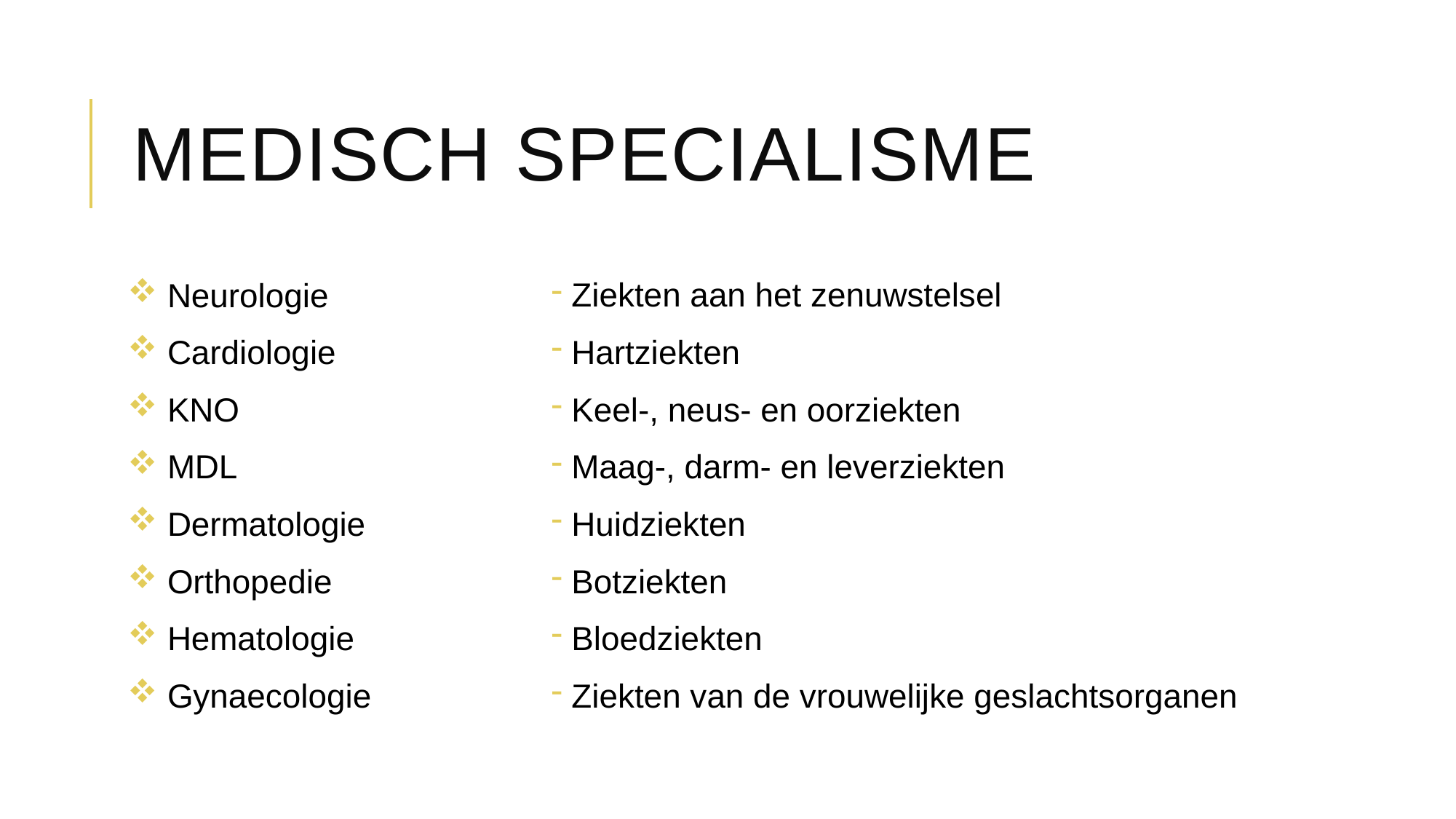

# Medisch specialisme
 Neurologie
 Cardiologie
 KNO
 MDL
 Dermatologie
 Orthopedie
 Hematologie
 Gynaecologie
 Ziekten aan het zenuwstelsel
 Hartziekten
 Keel-, neus- en oorziekten
 Maag-, darm- en leverziekten
 Huidziekten
 Botziekten
 Bloedziekten
 Ziekten van de vrouwelijke geslachtsorganen